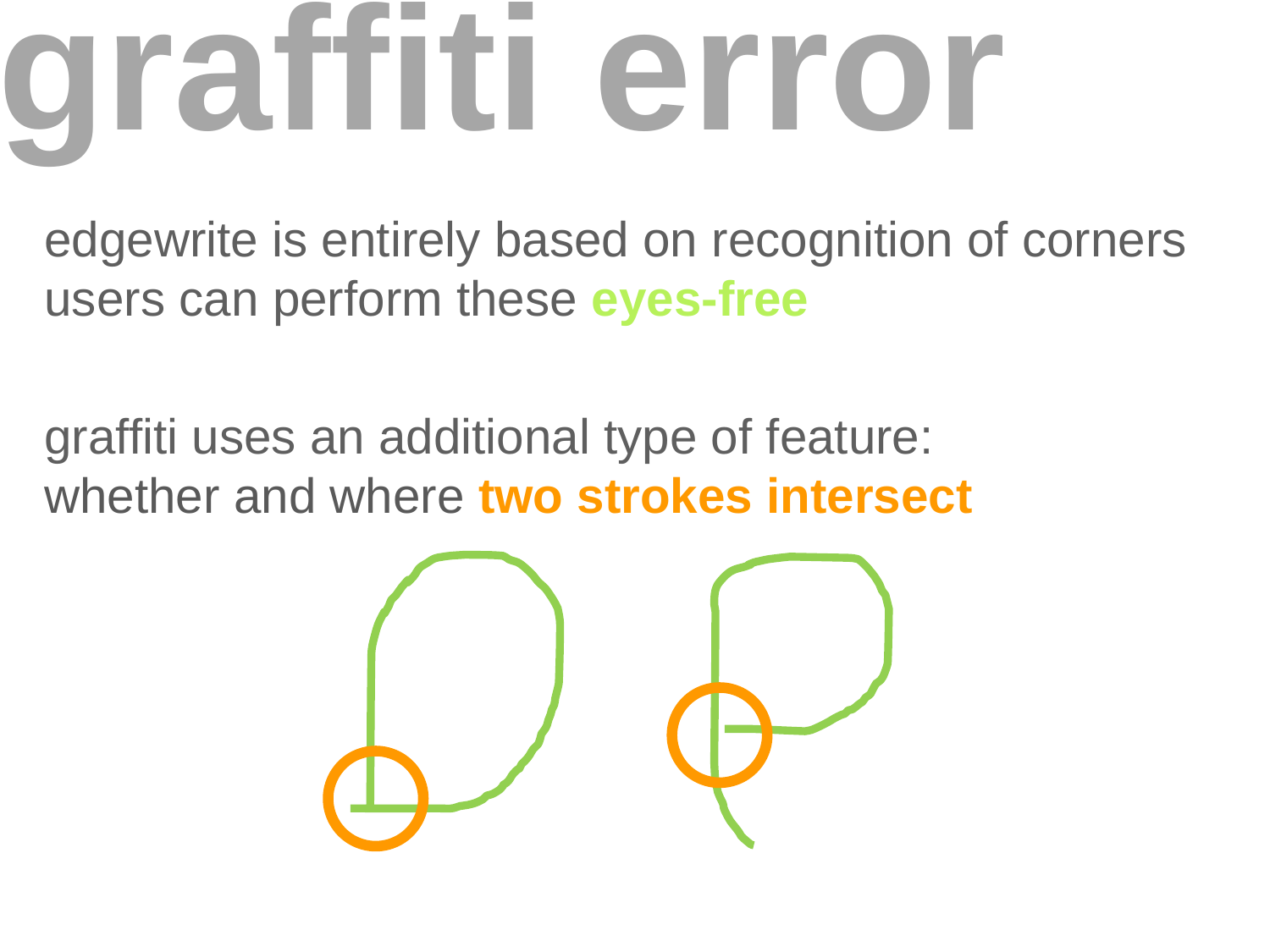

graffiti error
edgewrite is entirely based on recognition of corners users can perform these eyes-free

graffiti uses an additional type of feature:
whether and where two strokes intersect